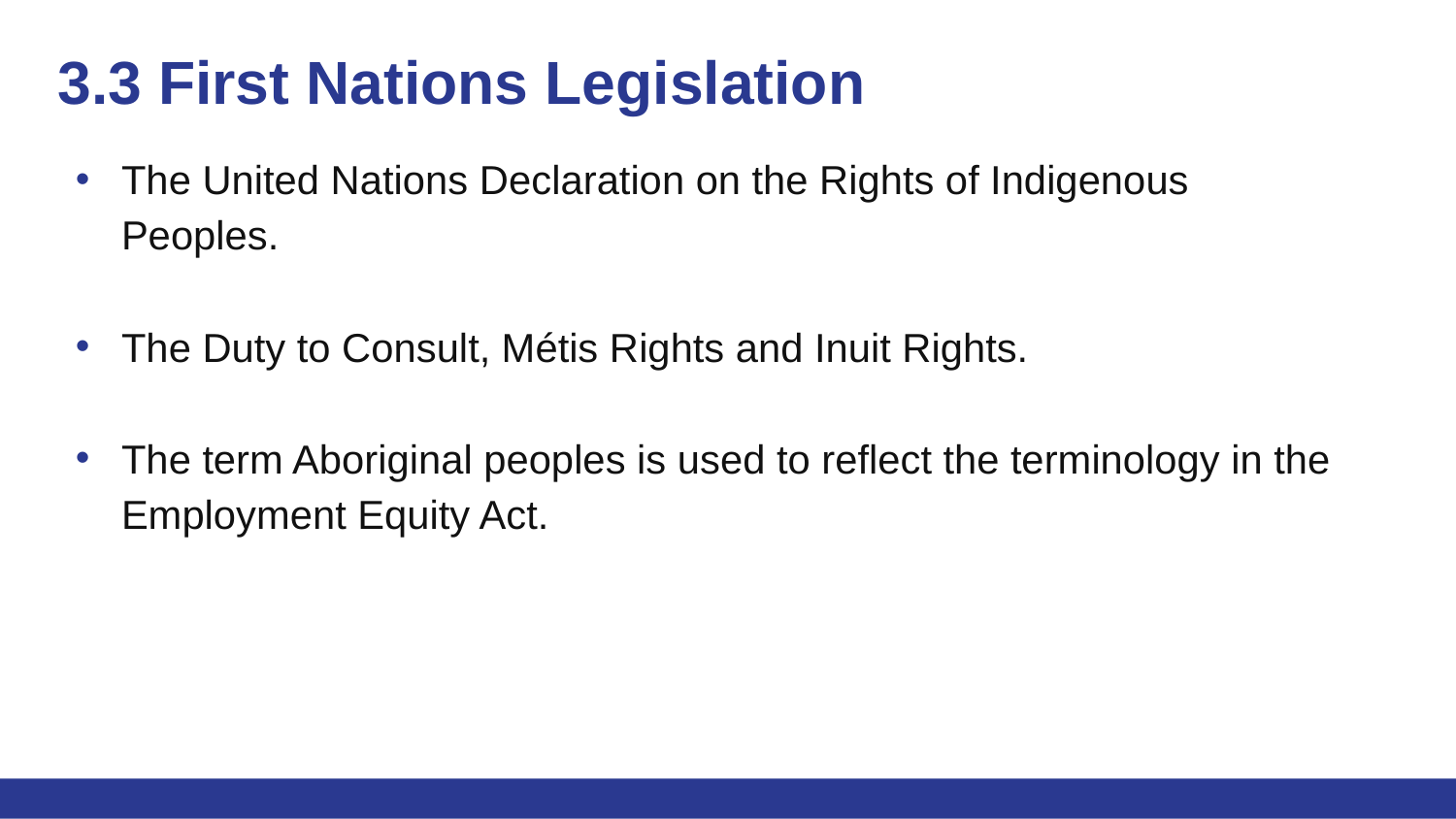

# 3.3 First Nations Legislation
The United Nations Declaration on the Rights of Indigenous Peoples.

The Duty to Consult, Métis Rights and Inuit Rights.

The term Aboriginal peoples is used to reflect the terminology in the Employment Equity Act.